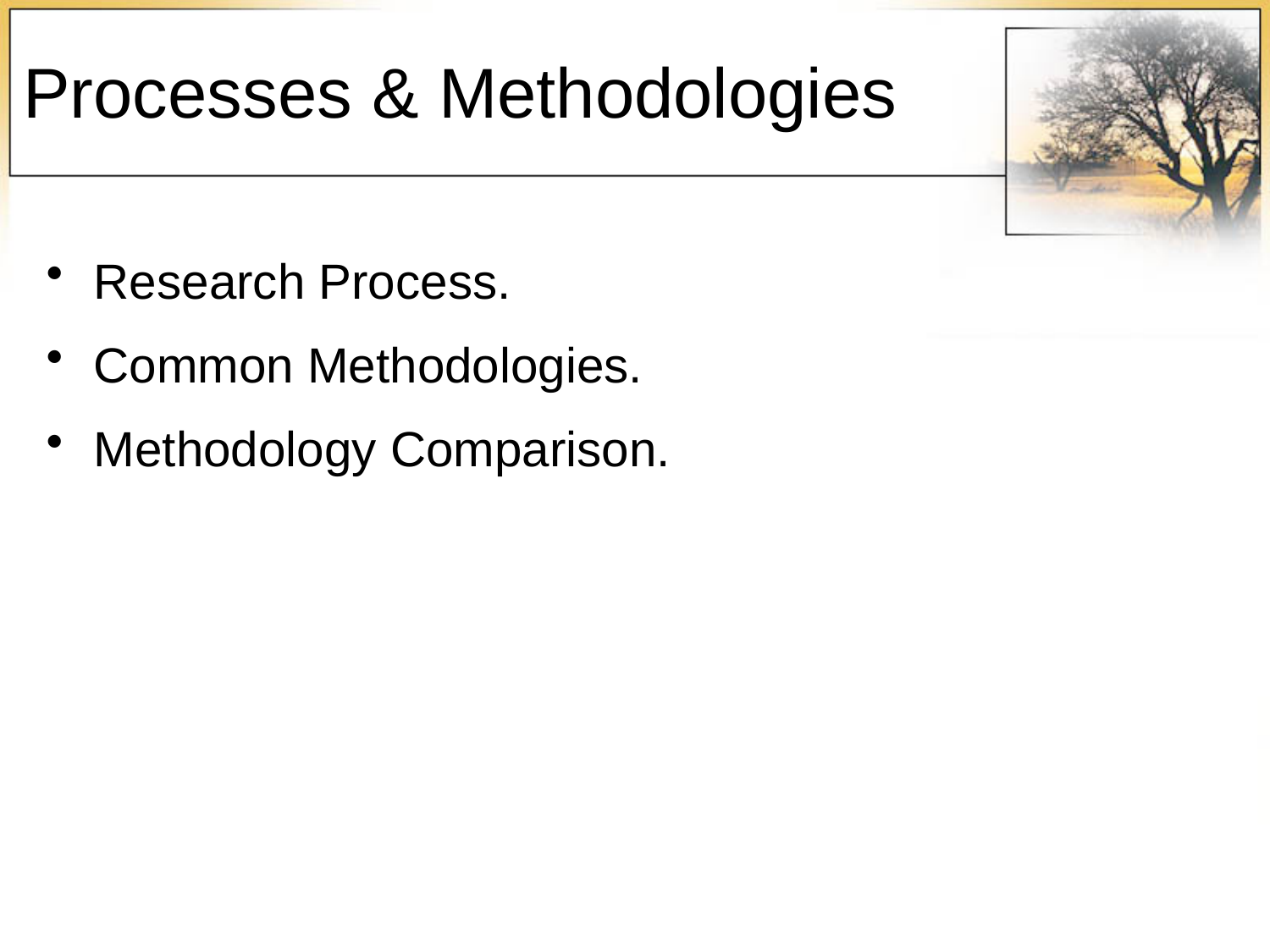

# Processes & Methodologies
Research Process.
Common Methodologies.
Methodology Comparison.